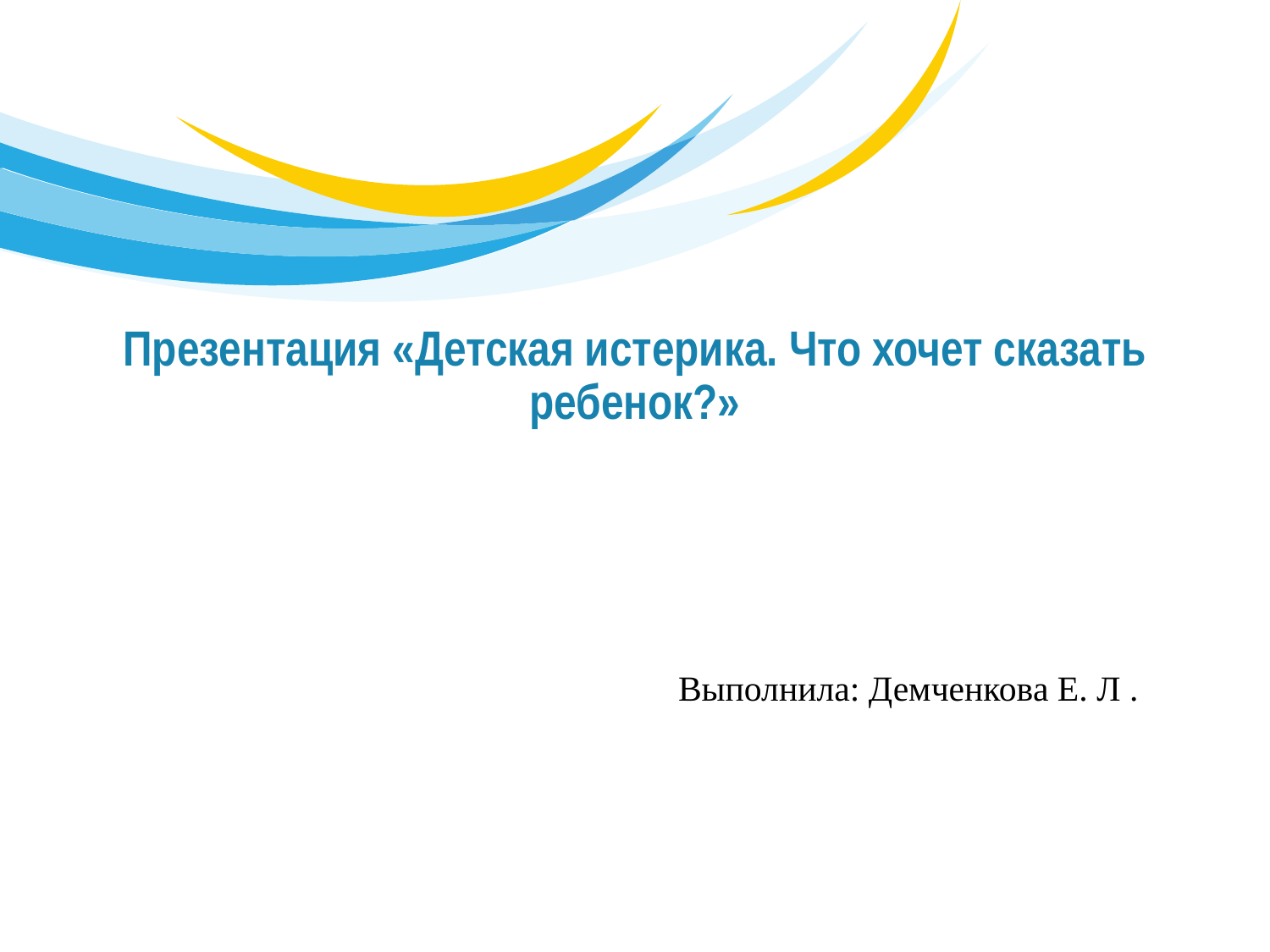

# Презентация «Детская истерика. Что хочет сказать ребенок?»
Выполнила: Демченкова Е. Л .